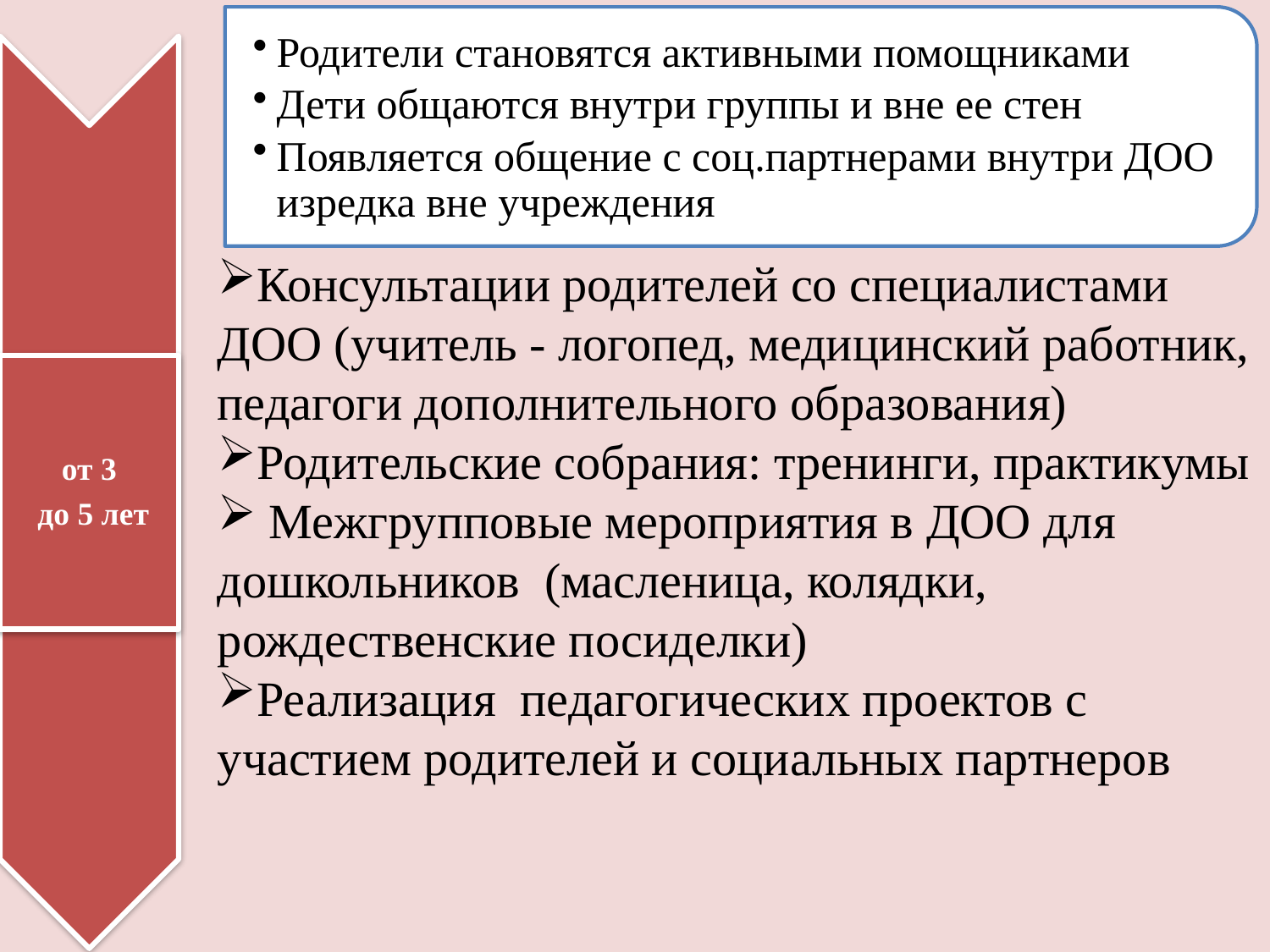

Родители становятся активными помощниками
Дети общаются внутри группы и вне ее стен
Появляется общение с соц.партнерами внутри ДОО изредка вне учреждения

от 3
 до 5 лет
Консультации родителей со специалистами ДОО (учитель - логопед, медицинский работник, педагоги дополнительного образования)
Родительские собрания: тренинги, практикумы
 Межгрупповые мероприятия в ДОО для дошкольников  (масленица, колядки, рождественские посиделки)
Реализация  педагогических проектов с участием родителей и социальных партнеров